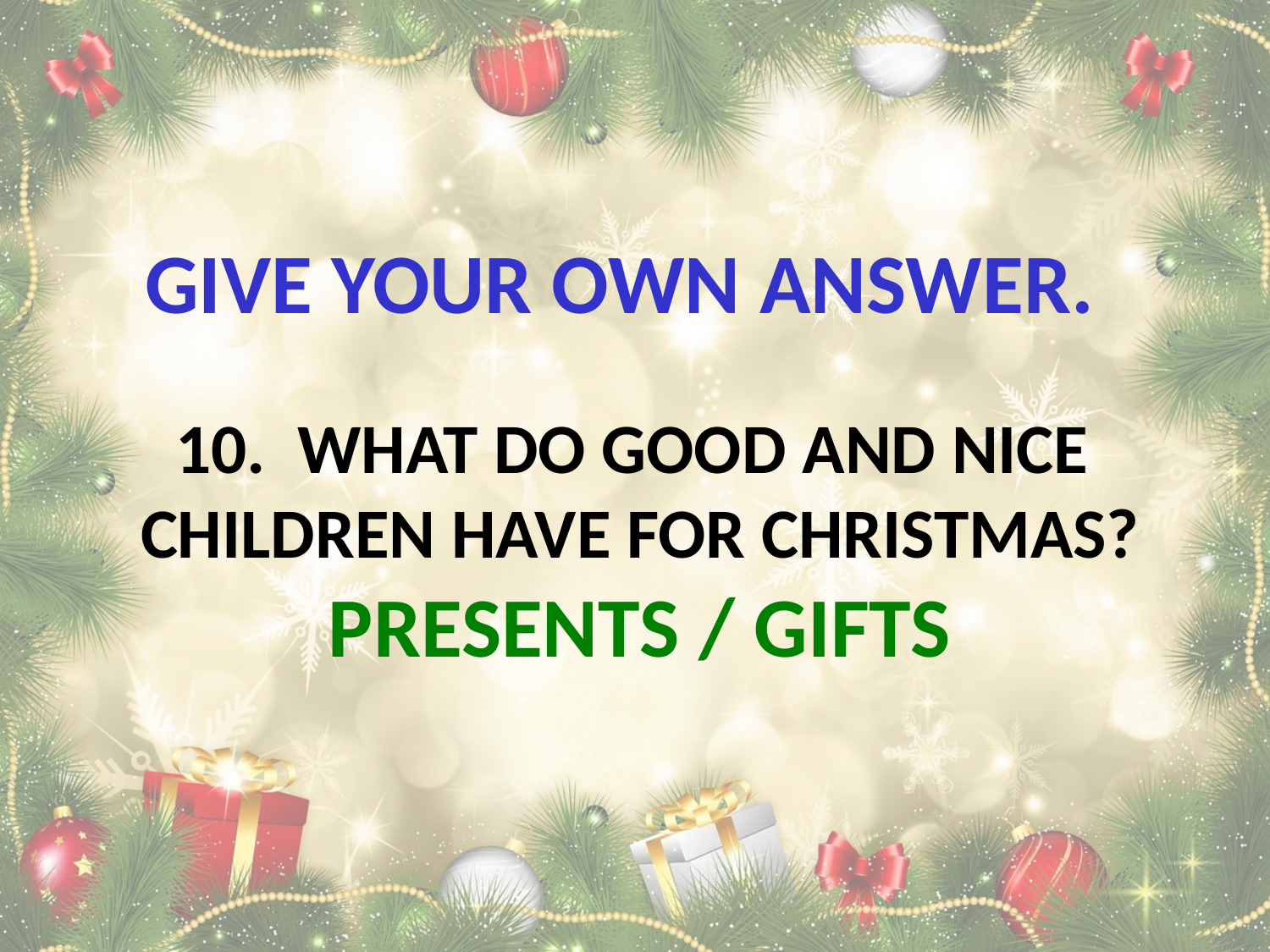

GIVE YOUR OWN ANSWER.
# 10.  What do good and nice  children have for christmas? Presents / gifts